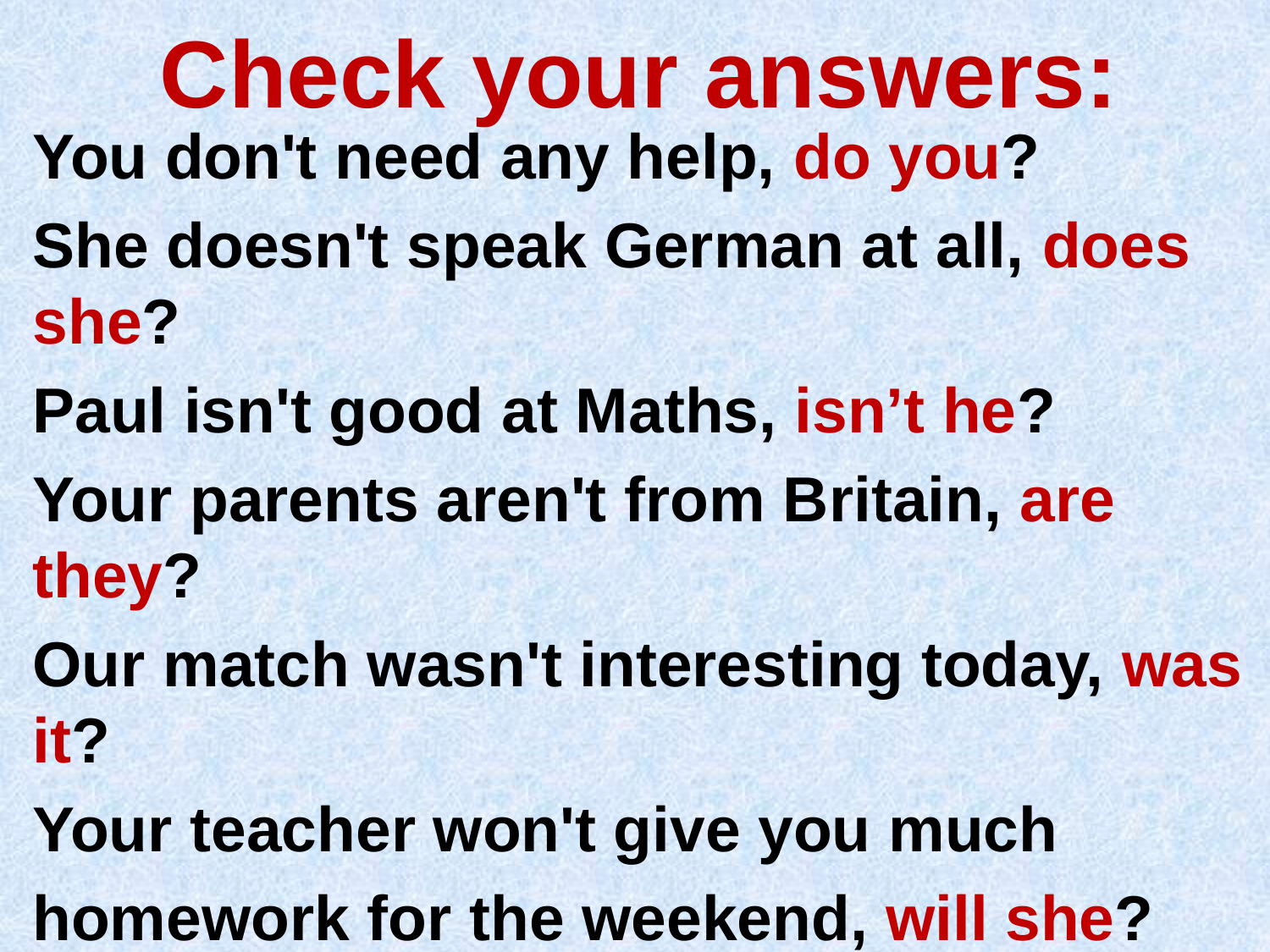

# Check your answers:
You don't need any help, do you?
She doesn't speak German at all, does she?
Paul isn't good at Maths, isn’t he?
Your parents aren't from Britain, are they?
Our match wasn't interesting today, was it?
Your teacher won't give you much
homework for the weekend, will she?